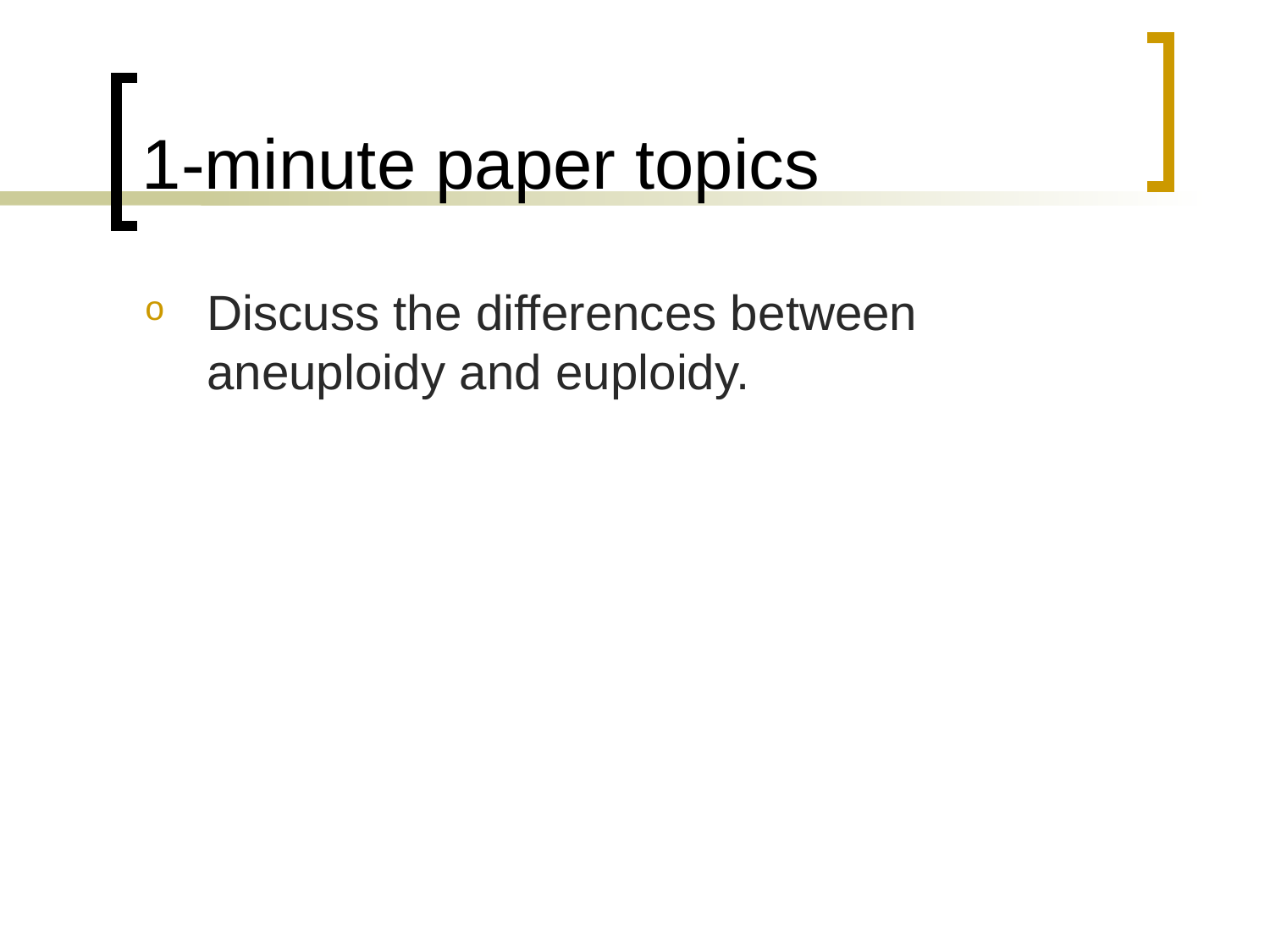

# 1-minute paper topics
Discuss the differences between aneuploidy and euploidy.